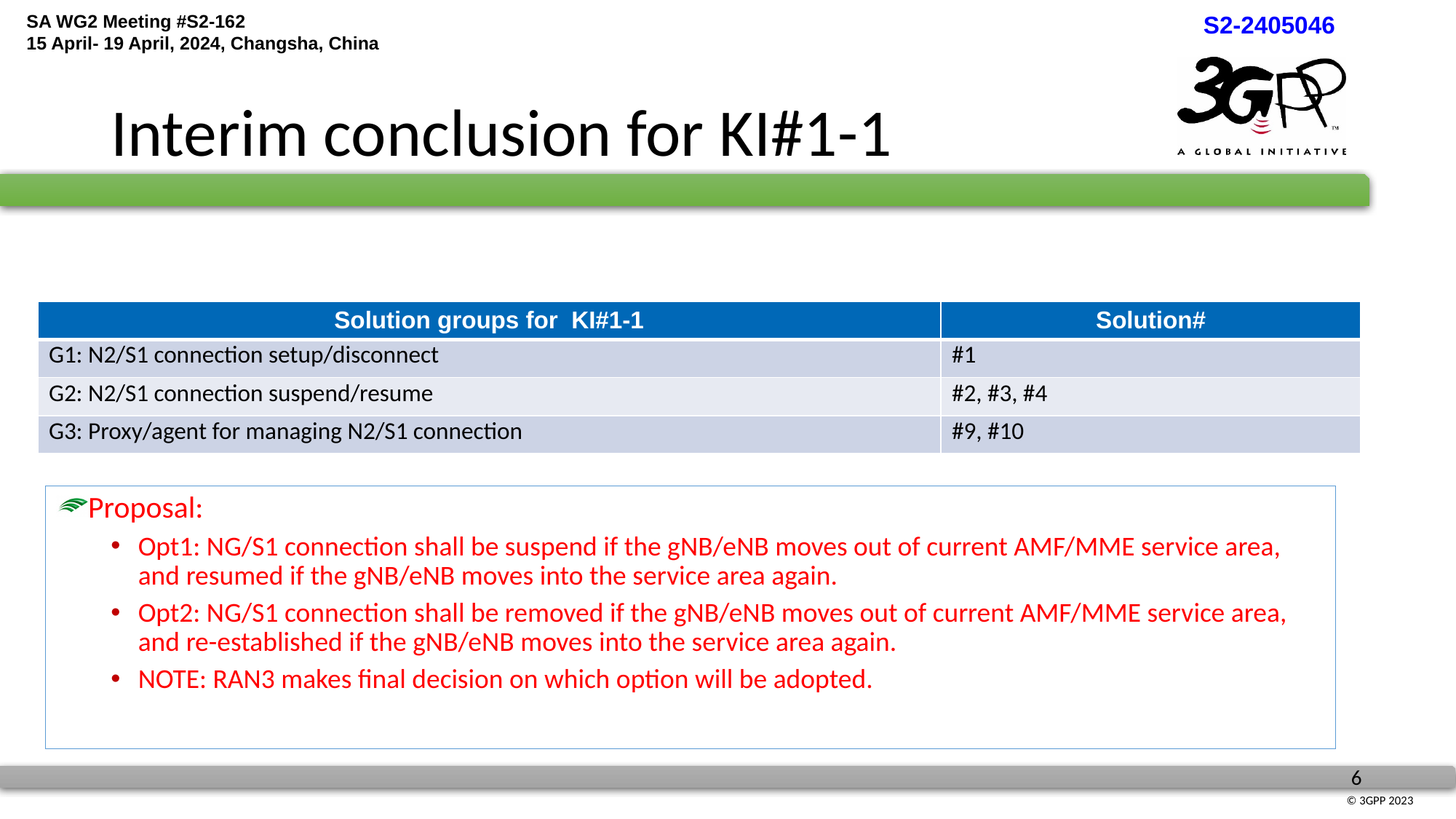

# Interim conclusion for KI#1-1
| Solution groups for KI#1-1 | Solution# |
| --- | --- |
| G1: N2/S1 connection setup/disconnect | #1 |
| G2: N2/S1 connection suspend/resume | #2, #3, #4 |
| G3: Proxy/agent for managing N2/S1 connection | #9, #10 |
Proposal:
Opt1: NG/S1 connection shall be suspend if the gNB/eNB moves out of current AMF/MME service area, and resumed if the gNB/eNB moves into the service area again.
Opt2: NG/S1 connection shall be removed if the gNB/eNB moves out of current AMF/MME service area, and re-established if the gNB/eNB moves into the service area again.
NOTE: RAN3 makes final decision on which option will be adopted.